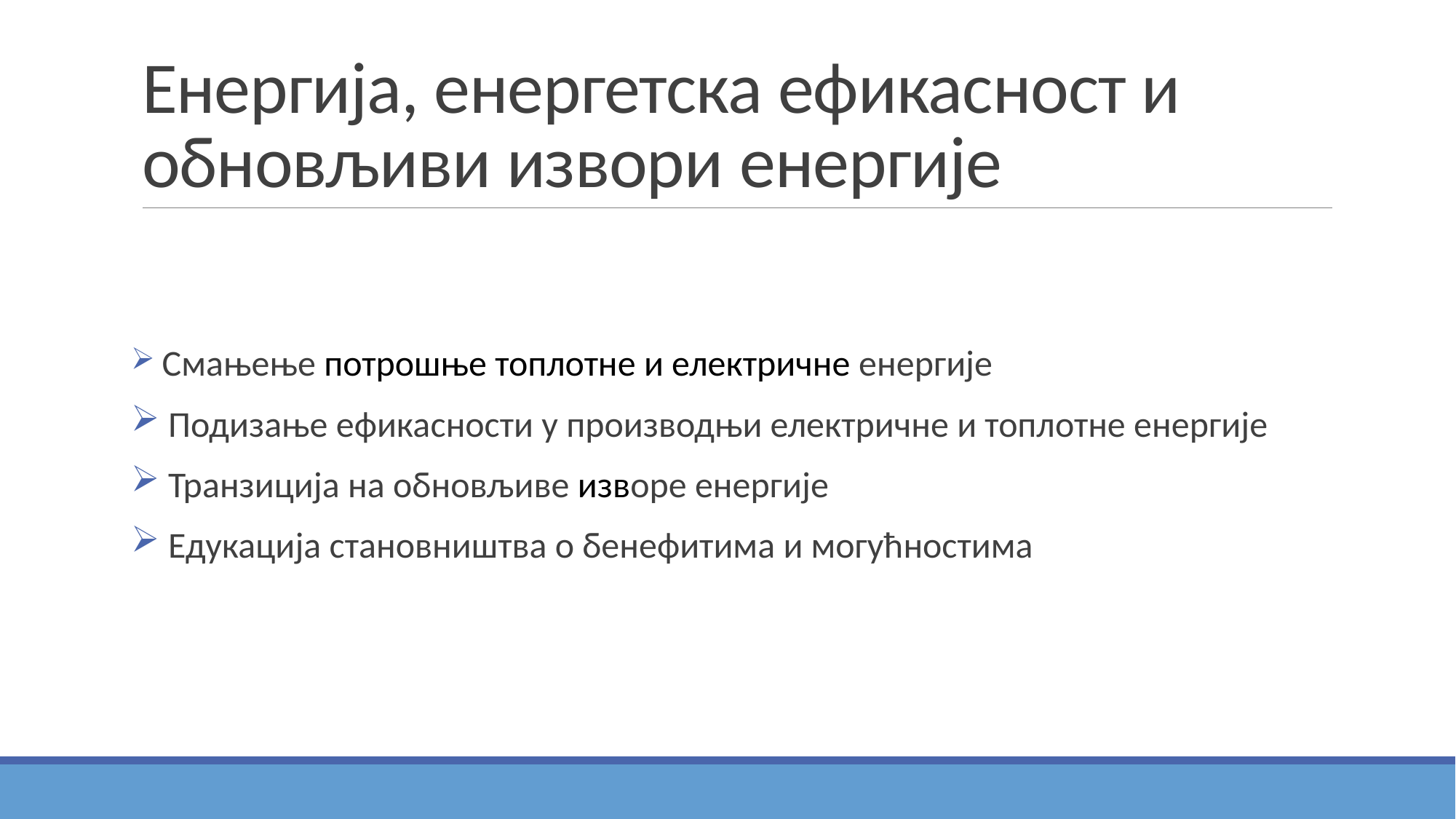

# Енергија, енергетска ефикасност и обновљиви извори енергије

 Смањење потрошње топлотне и електричне енергије
 Подизање ефикасности у производњи електричне и топлотне енергије
 Транзиција на обновљиве изворе енергије
 Едукација становништва о бенефитима и могућностима